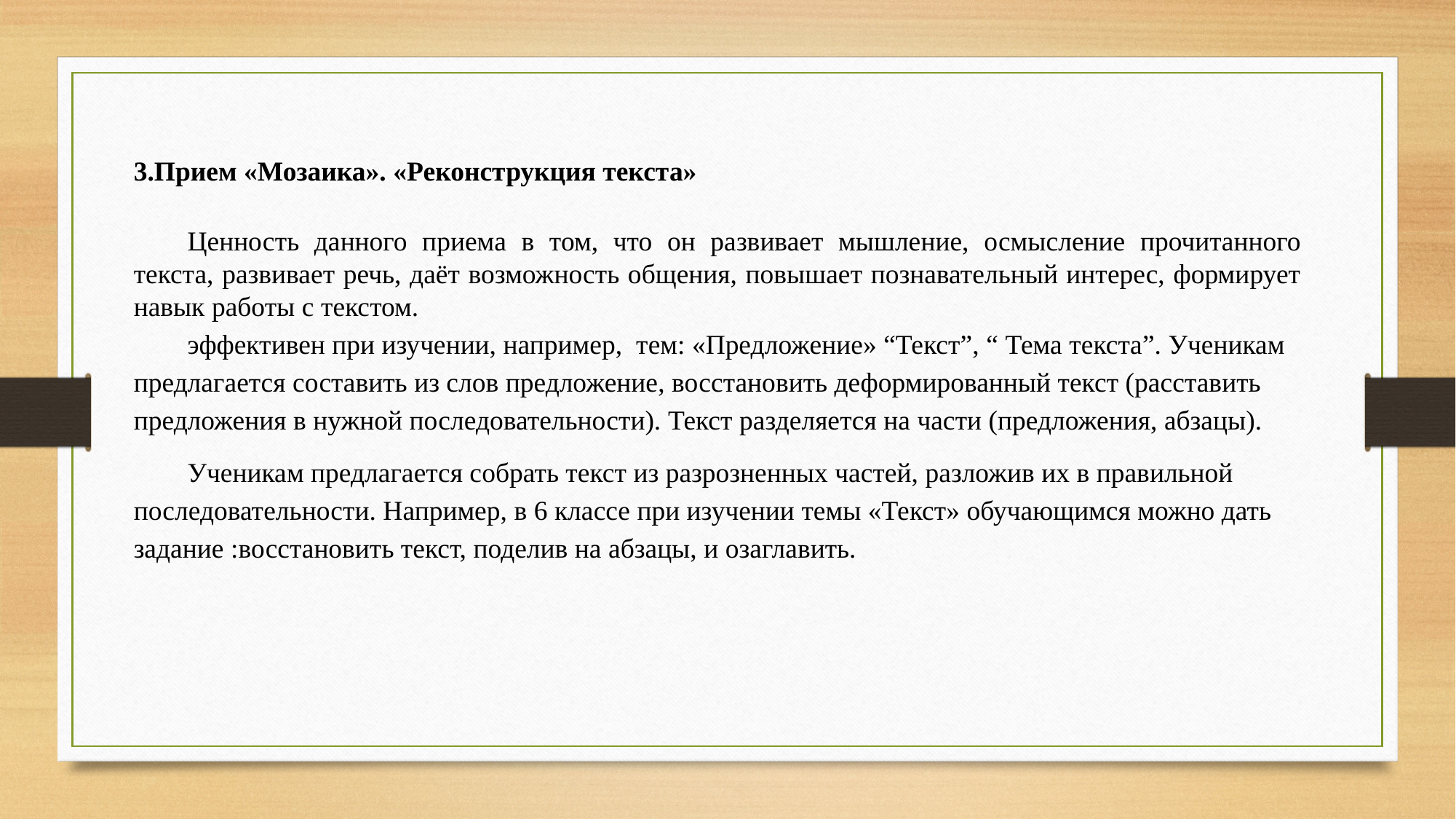

3.Прием «Мозаика». «Реконструкция текста»

Ценность данного приема в том, что он развивает мышление, осмысление прочитанного текста, развивает речь, даёт возможность общения, повышает познавательный интерес, формирует навык работы с текстом.
эффективен при изучении, например,  тем: «Предложение» “Текст”, “ Тема текста”. Ученикам предлагается составить из слов предложение, восстановить деформированный текст (расставить предложения в нужной последовательности). Текст разделяется на части (предложения, абзацы).
Ученикам предлагается собрать текст из разрозненных частей, разложив их в правильной последовательности. Например, в 6 классе при изучении темы «Текст» обучающимся можно дать задание :восстановить текст, поделив на абзацы, и озаглавить.